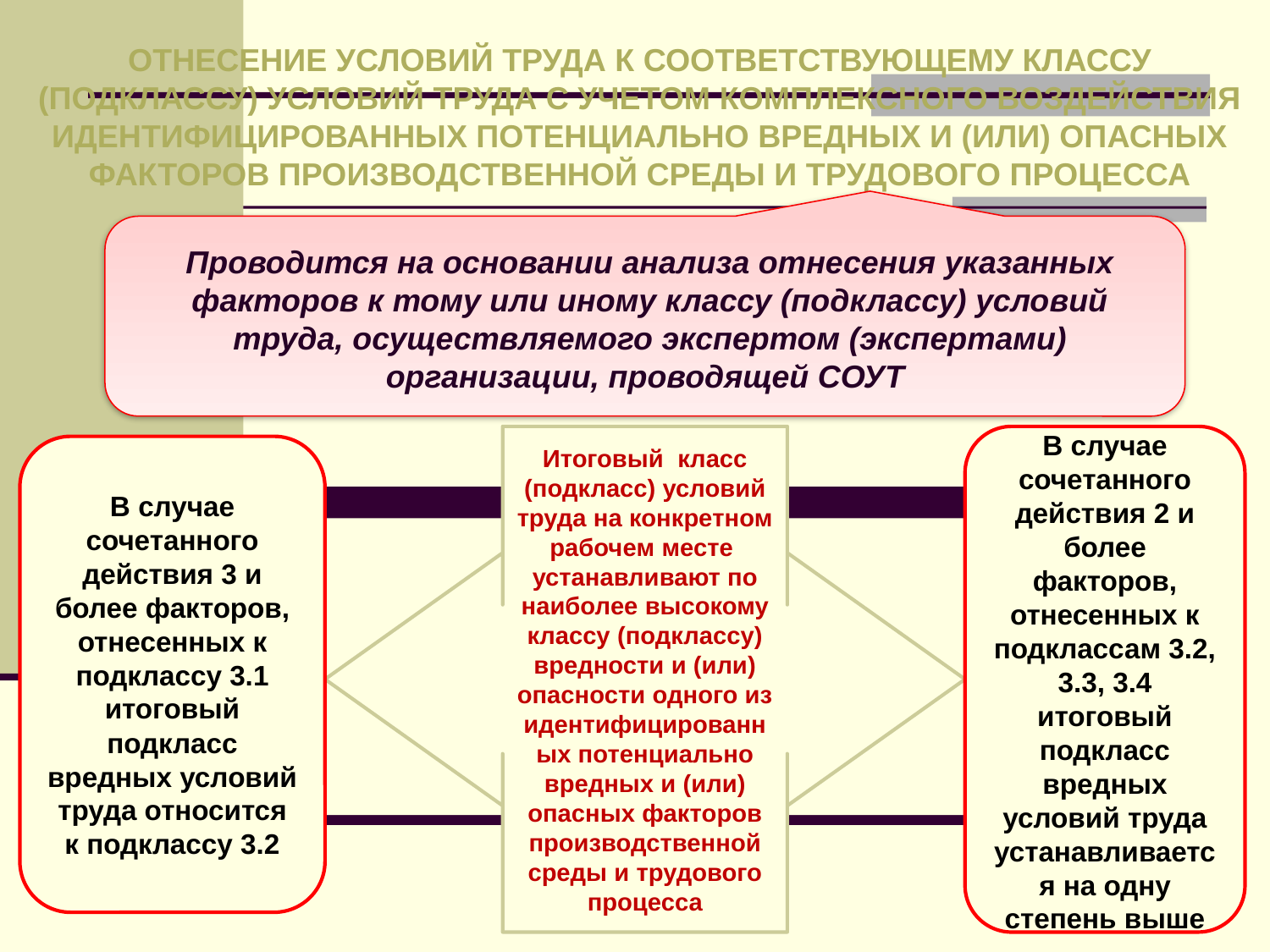

ОТНЕСЕНИЕ УСЛОВИЙ ТРУДА К СООТВЕТСТВУЮЩЕМУ КЛАССУ (ПОДКЛАССУ) условий труда С УЧЕТОМ КОМПЛЕКСНОГО ВОЗДЕЙСТВИЯ ИДЕНТИФИЦИРОВАННЫХ ПОТЕНЦИАЛЬНО ВРЕДНЫХ И (ИЛИ) ОПАСНЫХ ФАКТОРОВ ПРОИЗВОДСТВЕННОЙ СРЕДЫ И ТРУДОВОГО ПРОЦЕССА

Проводится на основании анализа отнесения указанных факторов к тому или иному классу (подклассу) условий труда, осуществляемого экспертом (экспертами) организации, проводящей СОУТ
Итоговый  класс (подкласс) условий труда на конкретном рабочем месте  устанавливают по наиболее высокому классу (подклассу) вредности и (или) опасности одного из идентифицированных потенциально вредных и (или) опасных факторов производственной среды и трудового процесса

В случае сочетанного действия 2 и более факторов, отнесенных к подклассам 3.2, 3.3, 3.4 итоговый подкласс вредных условий труда устанавливается на одну степень выше

В случае сочетанного действия 3 и более факторов, отнесенных к подклассу 3.1 итоговый подкласс вредных условий труда относится к подклассу 3.2

39